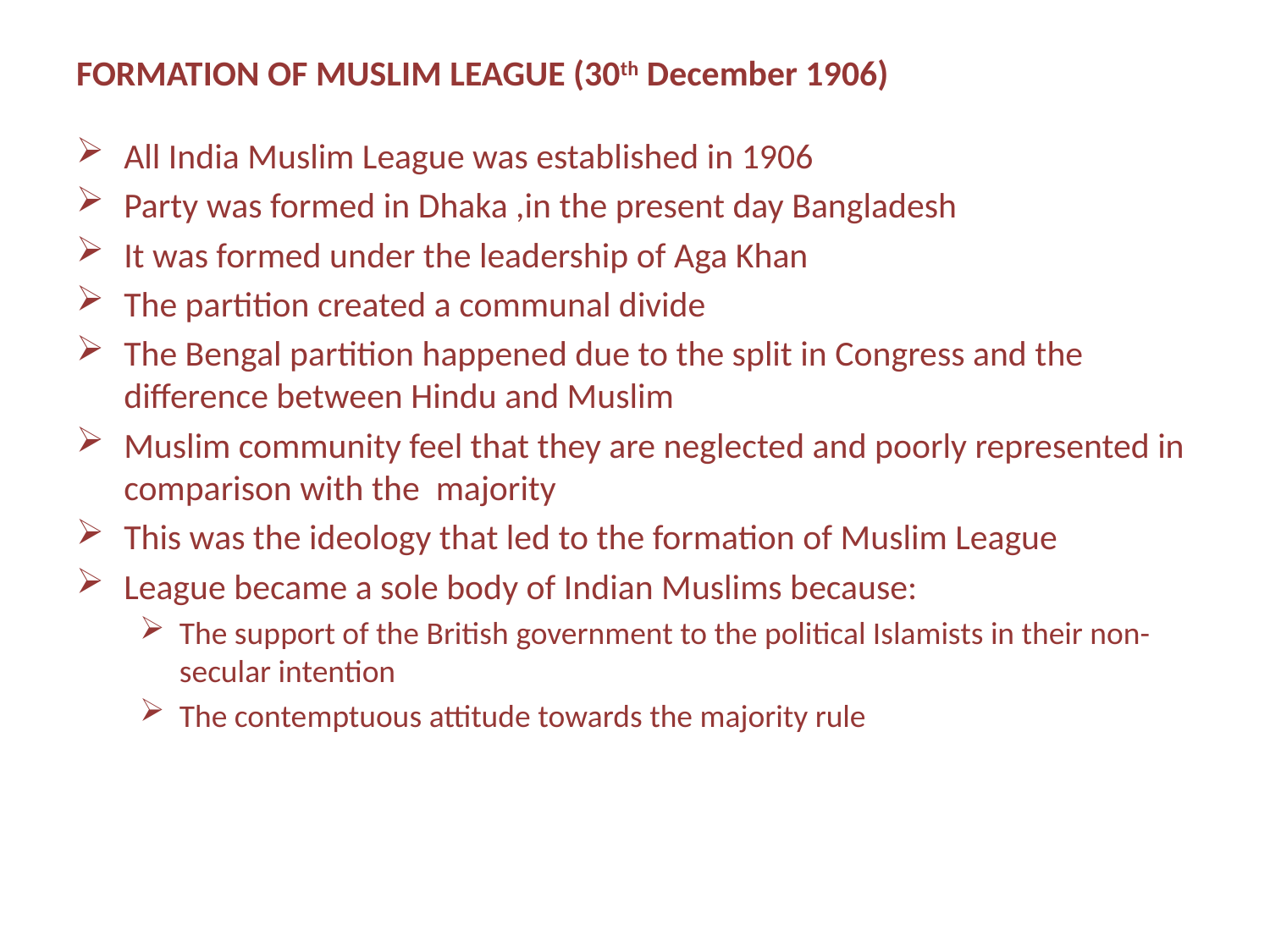

# FORMATION OF MUSLIM LEAGUE (30th December 1906)
All India Muslim League was established in 1906
Party was formed in Dhaka ,in the present day Bangladesh
It was formed under the leadership of Aga Khan
The partition created a communal divide
The Bengal partition happened due to the split in Congress and the difference between Hindu and Muslim
Muslim community feel that they are neglected and poorly represented in comparison with the  majority
This was the ideology that led to the formation of Muslim League
League became a sole body of Indian Muslims because:
The support of the British government to the political Islamists in their non-secular intention
The contemptuous attitude towards the majority rule